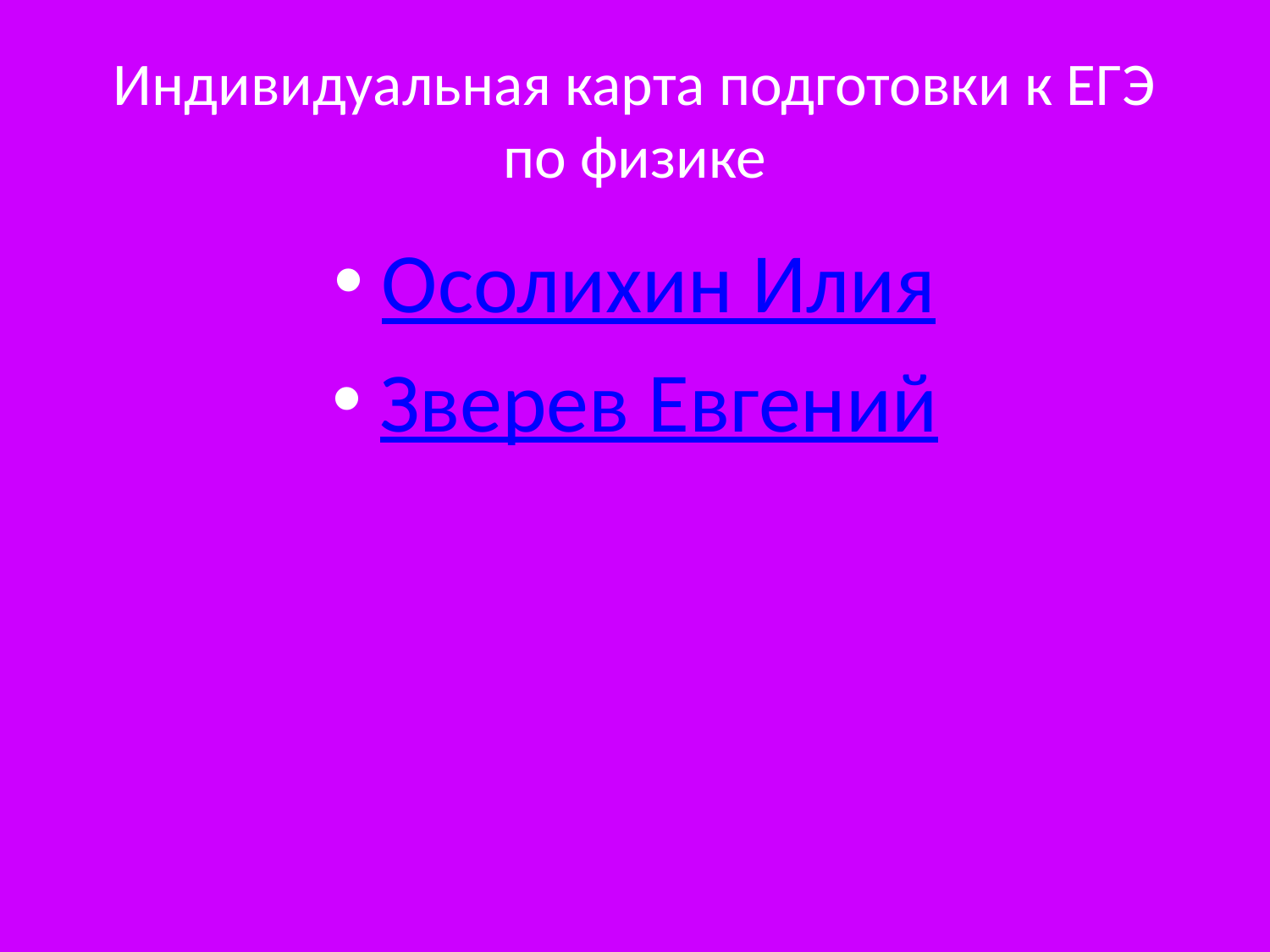

# Индивидуальная карта подготовки к ЕГЭ по физике
Осолихин Илия
Зверев Евгений